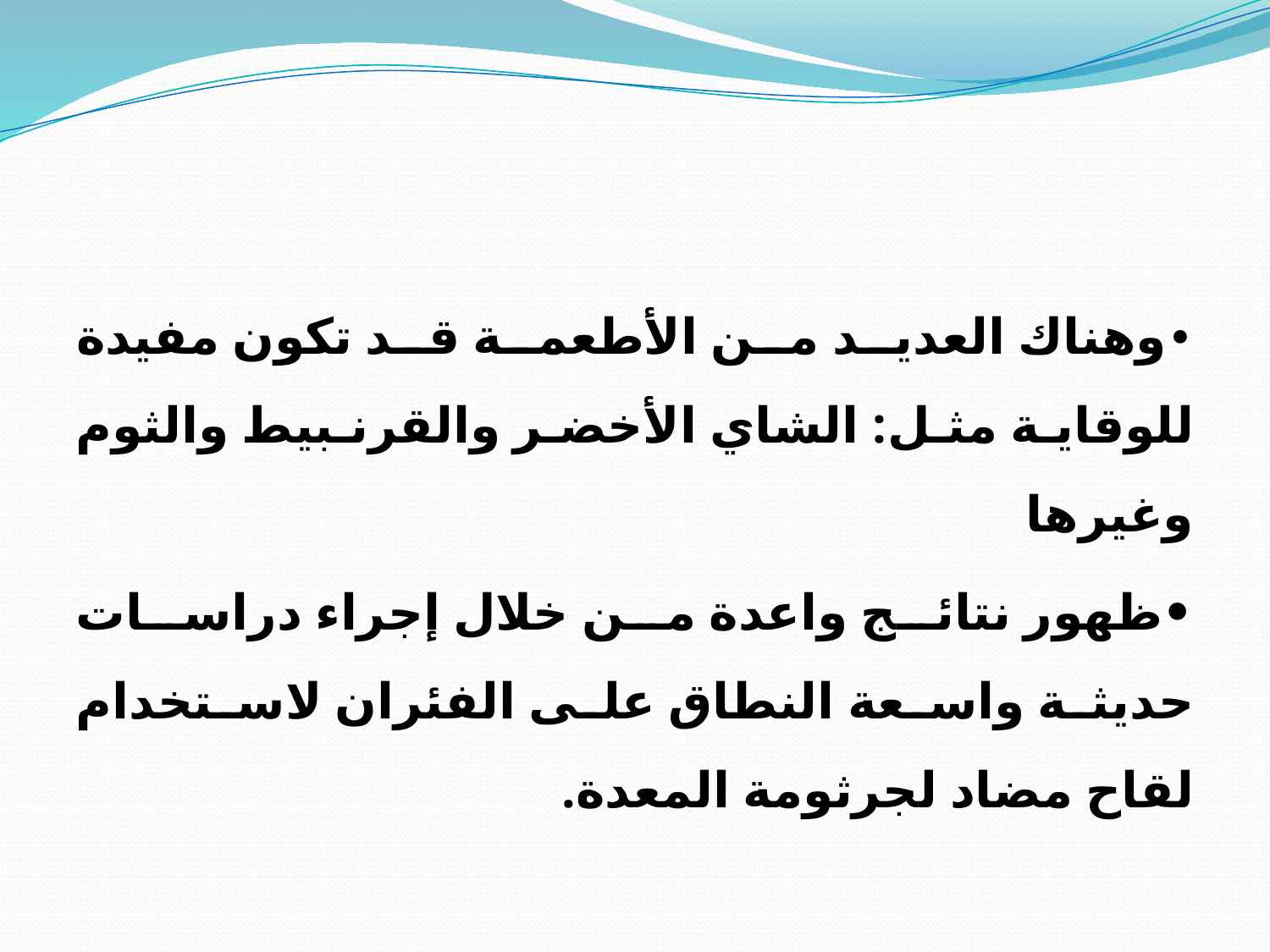

#
•وهناك العديد من الأطعمة قد تكون مفيدة للوقاية مثل: الشاي الأخضر والقرنبيط والثوم وغيرها
•ظهور نتائج واعدة من خلال إجراء دراسات حديثة واسعة النطاق على الفئران لاستخدام لقاح مضاد لجرثومة المعدة.